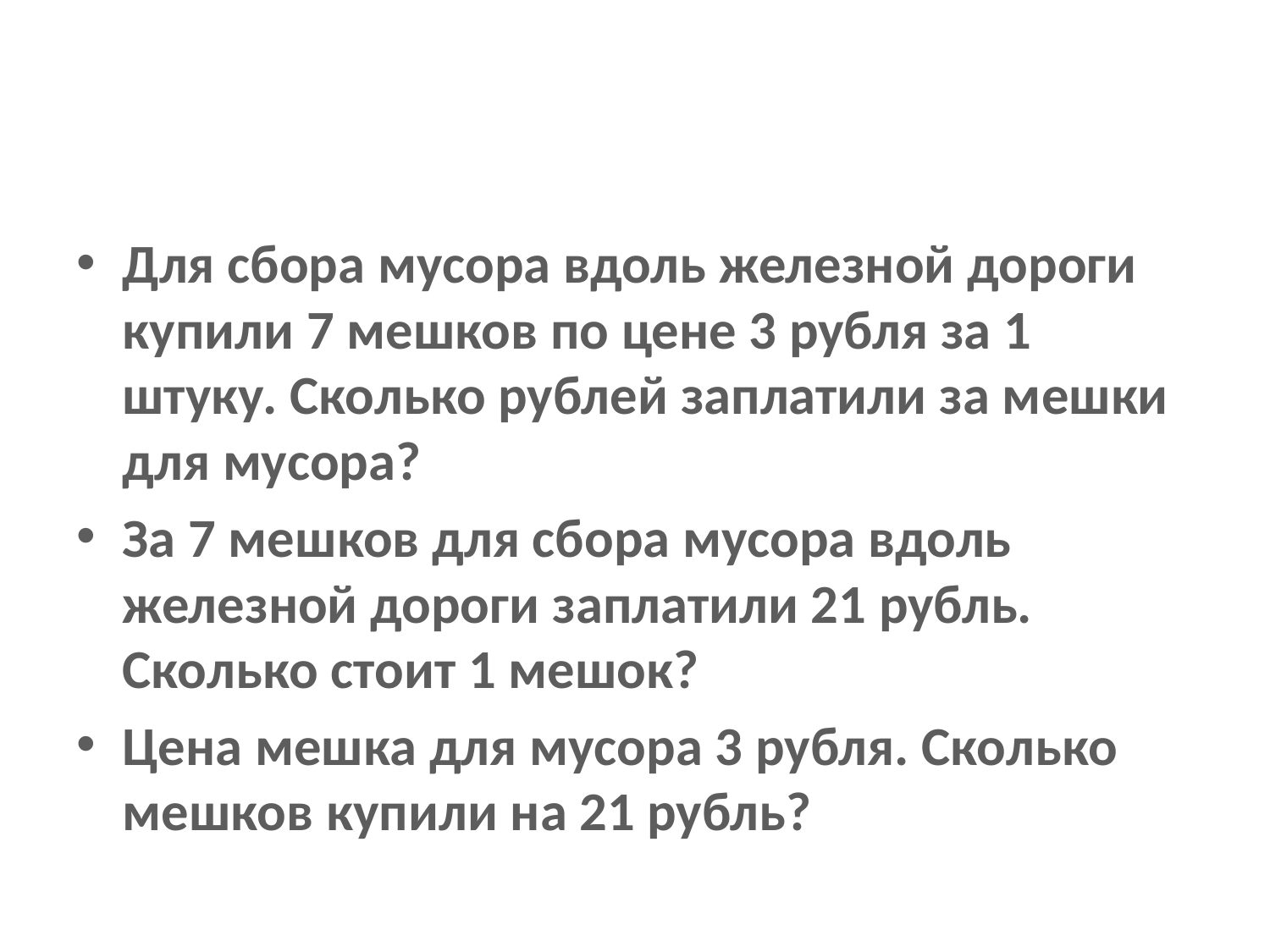

#
Для сбора мусора вдоль железной дороги купили 7 мешков по цене 3 рубля за 1 штуку. Сколько рублей заплатили за мешки для мусора?
За 7 мешков для сбора мусора вдоль железной дороги заплатили 21 рубль. Сколько стоит 1 мешок?
Цена мешка для мусора 3 рубля. Сколько мешков купили на 21 рубль?